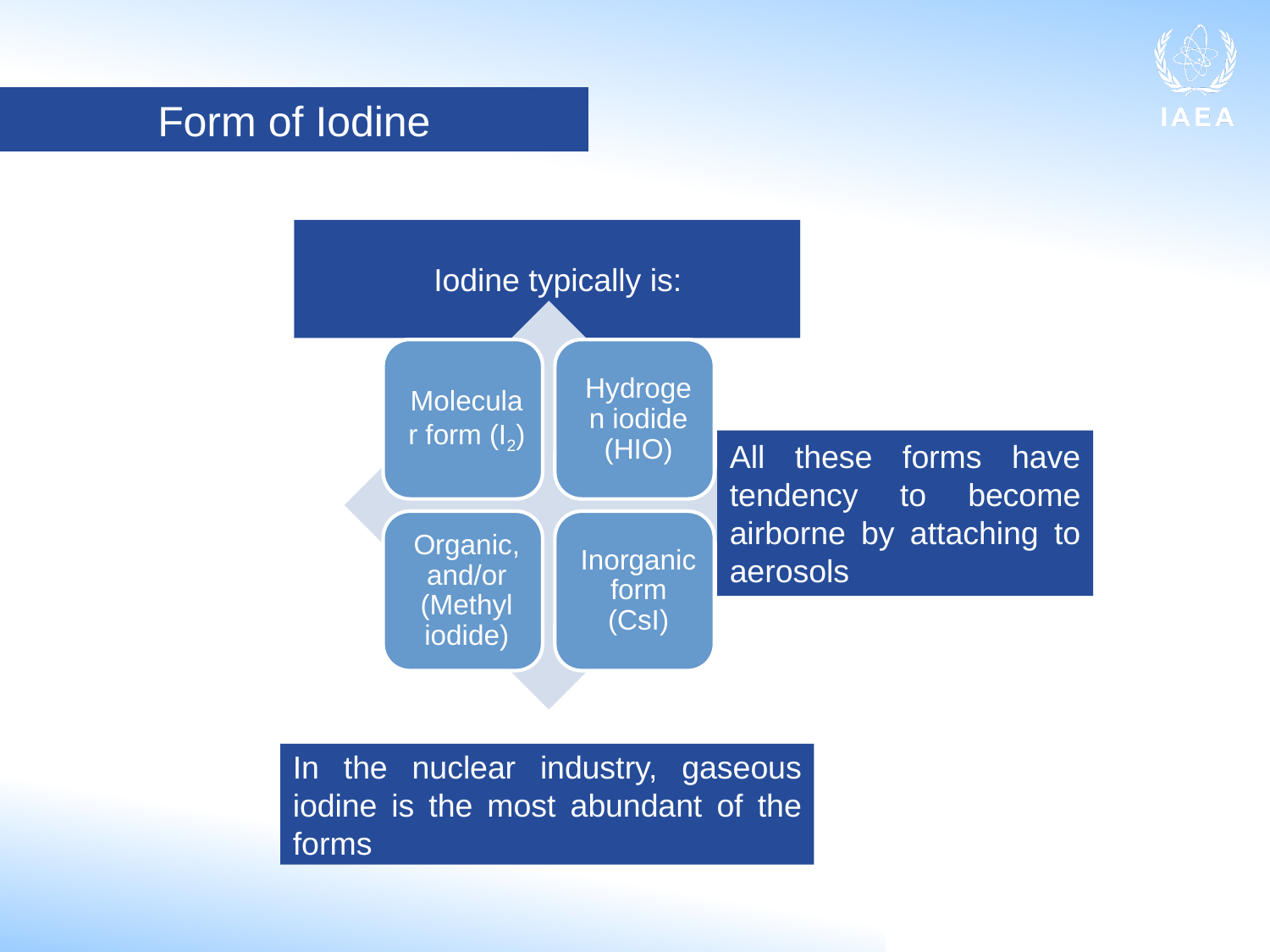

Form of Iodine
	Iodine typically is:
Molecular form (I2)
Hydrogen iodide (HIO)
Organic, and/or (Methyl iodide)
Inorganic form (CsI)
All these forms have tendency to become airborne by attaching to aerosols
In the nuclear industry, gaseous iodine is the most abundant of the forms